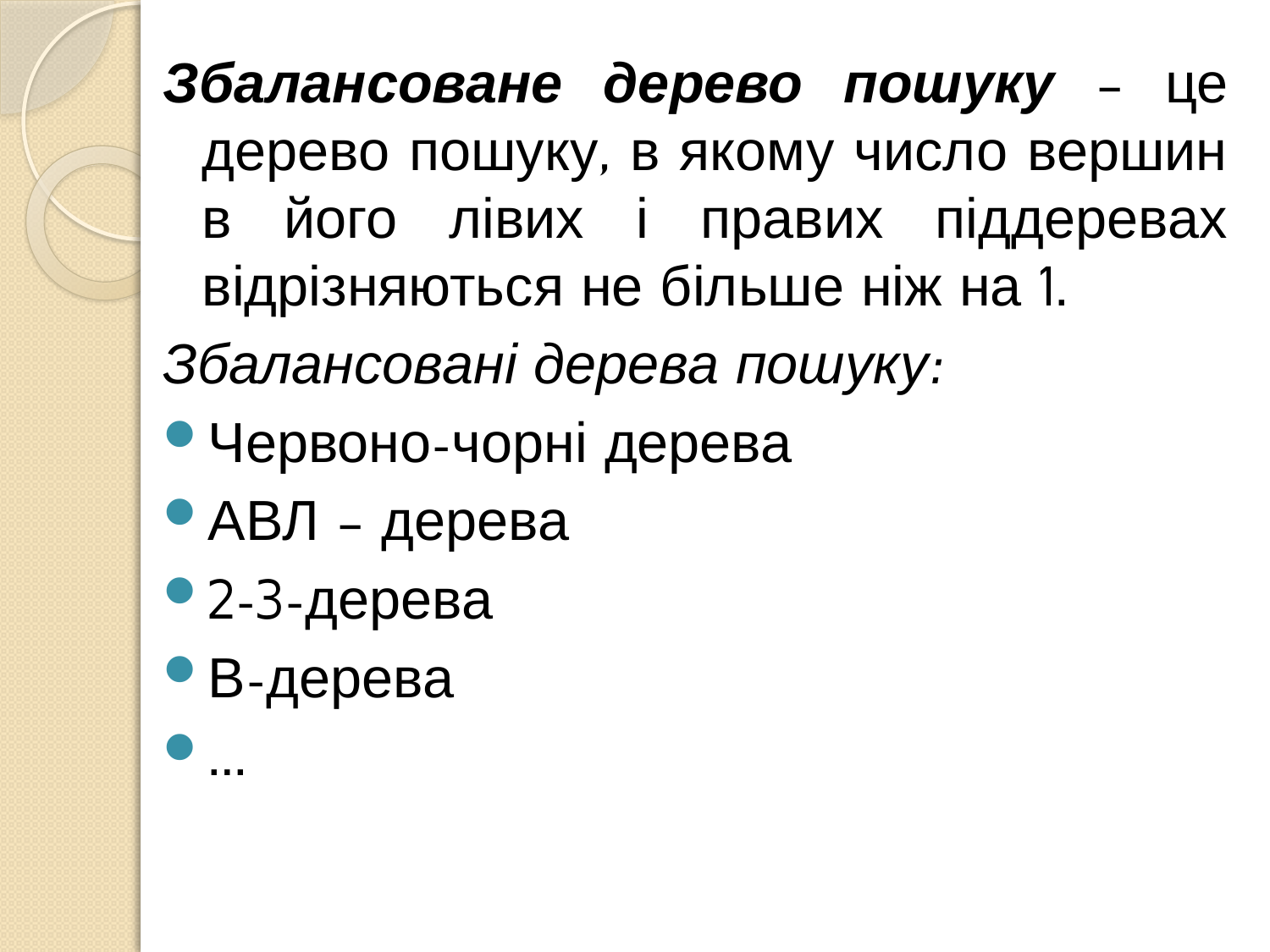

Збалансоване дерево пошуку – це дерево пошуку, в якому число вершин в його лівих і правих піддеревах відрізняються не більше ніж на 1.
Збалансовані дерева пошуку:
Червоно-чорні дерева
АВЛ – дерева
2-3-дерева
В-дерева
…